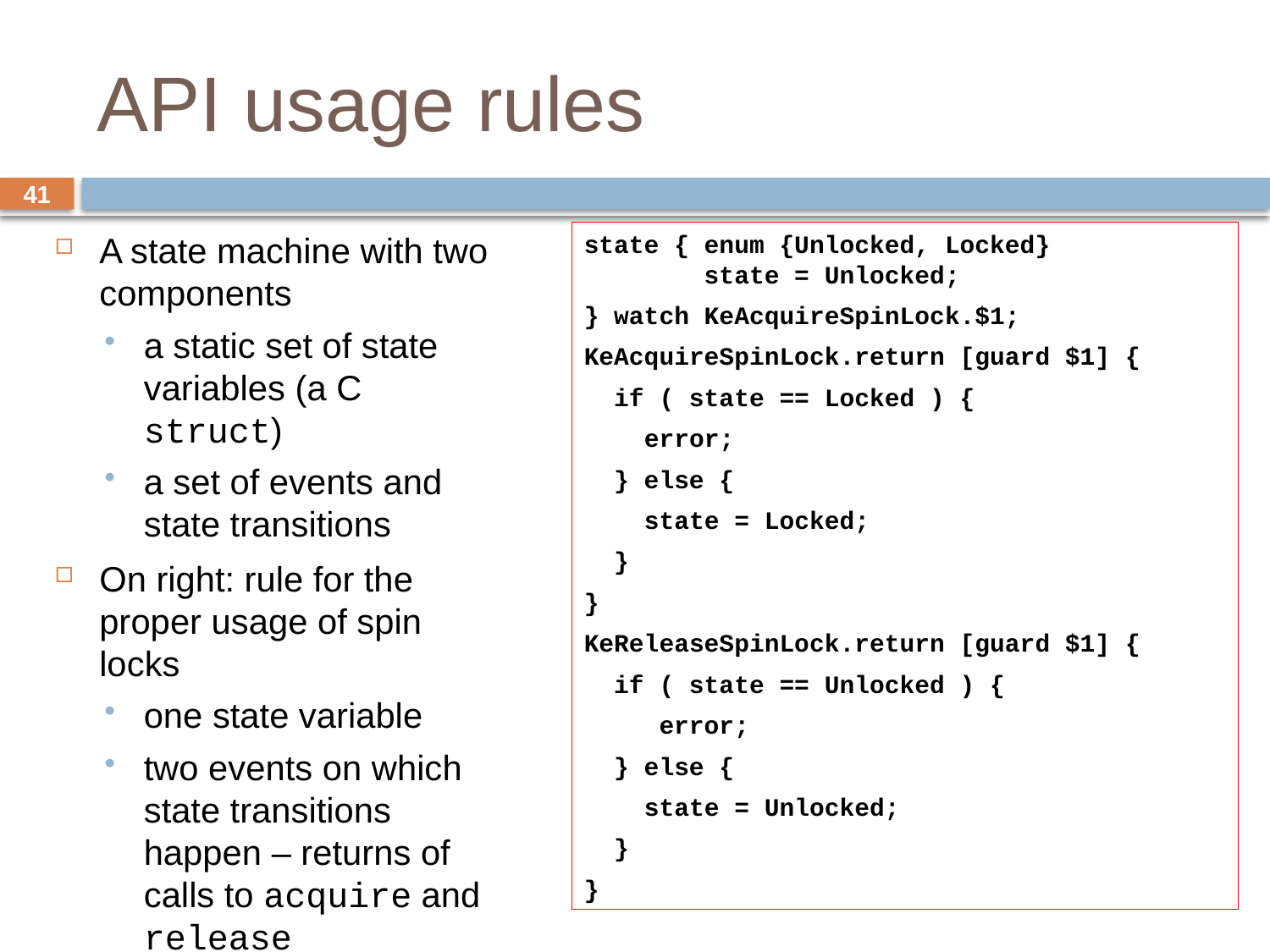

# API usage rules
41
A state machine with two components
a static set of state variables (a C struct)
a set of events and state transitions
On right: rule for the proper usage of spin locks
one state variable
two events on which state transitions happen – returns of calls to acquire and release
state { enum {Unlocked, Locked}
        state = Unlocked;
} watch KeAcquireSpinLock.$1;
KeAcquireSpinLock.return [guard $1] {
  if ( state == Locked ) {
    error;
  } else {
    state = Locked;
  }
}
KeReleaseSpinLock.return [guard $1] {
  if ( state == Unlocked ) {
     error;
  } else {
    state = Unlocked;
  }
}